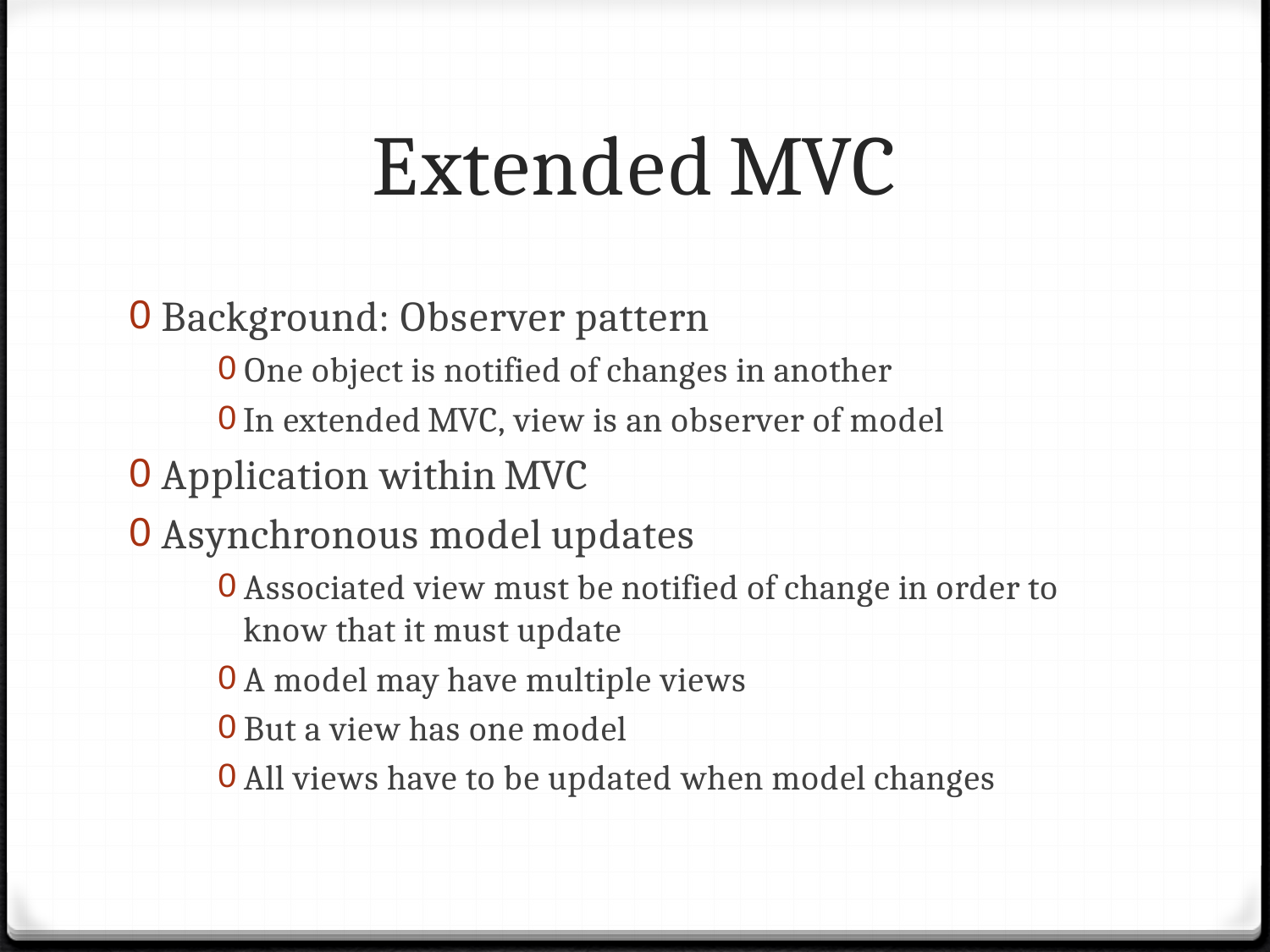

# Extended MVC
Background: Observer pattern
One object is notified of changes in another
In extended MVC, view is an observer of model
Application within MVC
Asynchronous model updates
Associated view must be notified of change in order to know that it must update
A model may have multiple views
But a view has one model
All views have to be updated when model changes